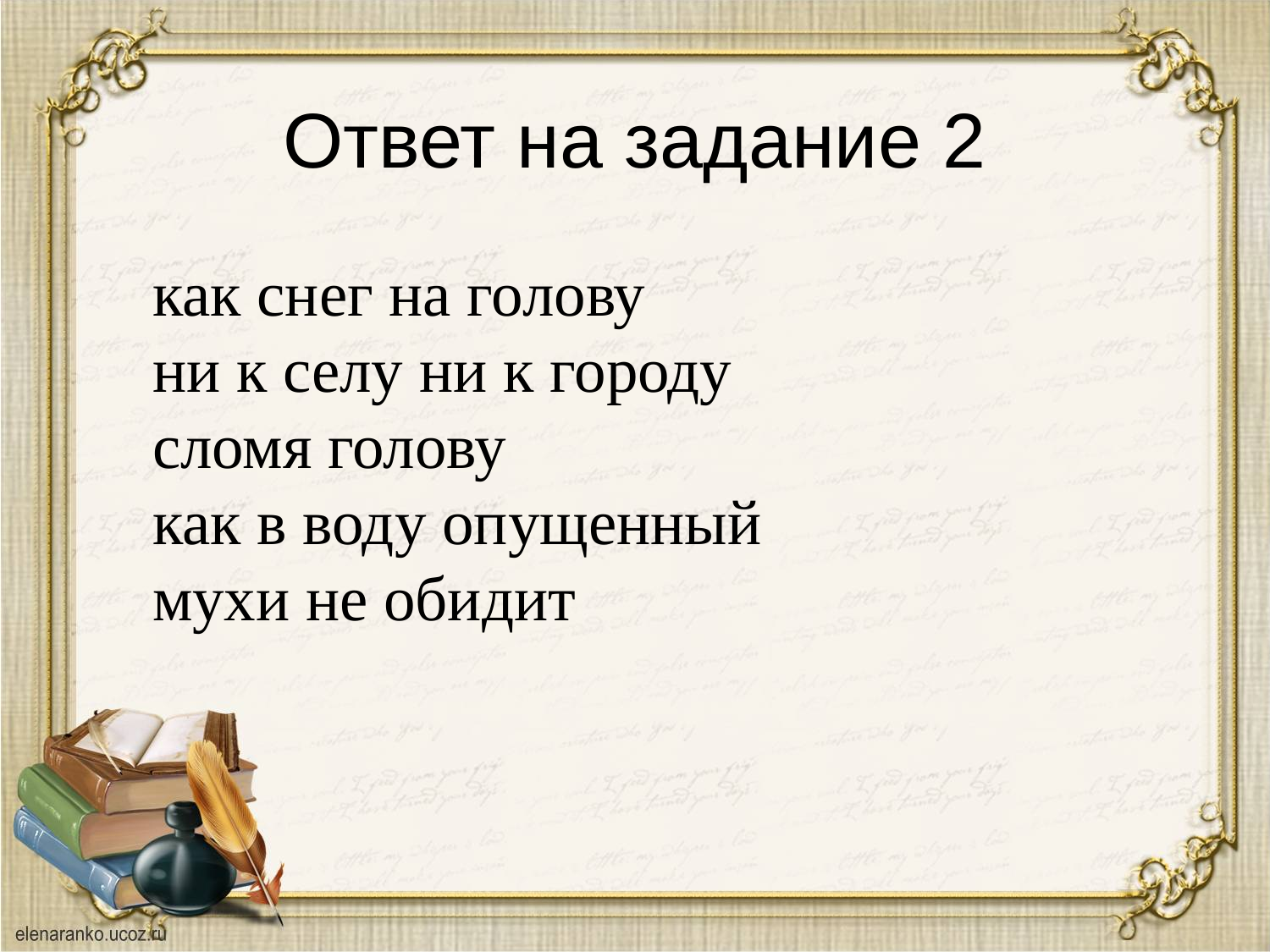

# Ответ на задание 2
как снег на голову
ни к селу ни к городу
сломя голову
как в воду опущенный
мухи не обидит